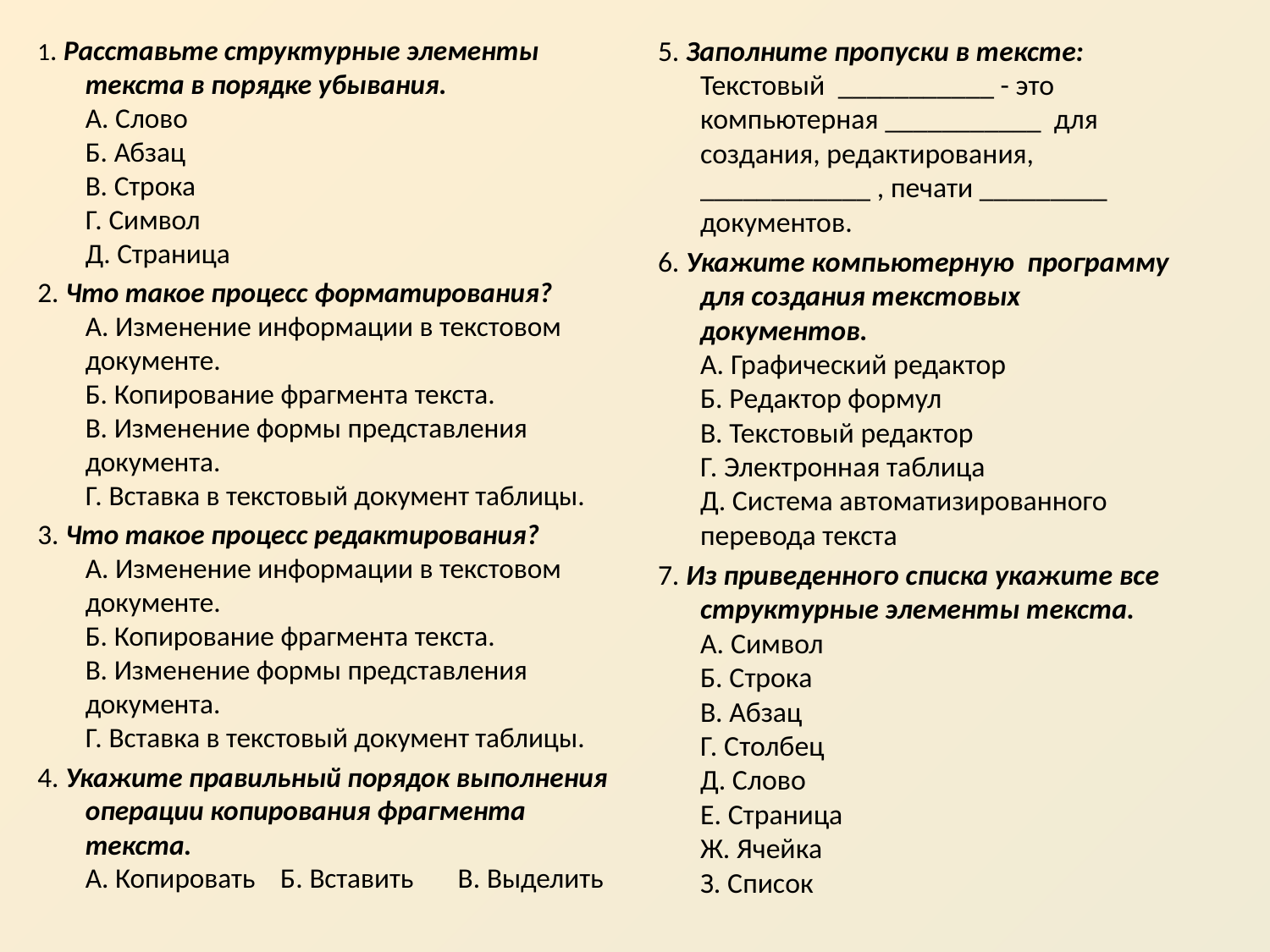

#
1. Расставьте структурные элементы текста в порядке убывания.
А. Слово
Б. Абзац
В. Строка
Г. Символ
Д. Страница
2. Что такое процесс форматирования?
А. Изменение информации в текстовом документе.
Б. Копирование фрагмента текста.
В. Изменение формы представления документа.
Г. Вставка в текстовый документ таблицы.
3. Что такое процесс редактирования?
А. Изменение информации в текстовом документе.
Б. Копирование фрагмента текста.
В. Изменение формы представления документа.
Г. Вставка в текстовый документ таблицы.
4. Укажите правильный порядок выполнения операции копирования фрагмента текста.
А. Копировать    Б. Вставить       В. Выделить

5. Заполните пропуски в тексте:
Текстовый  ___________ - это компьютерная ___________  для создания, редактирования, ____________ , печати _________ документов.
6. Укажите компьютерную  программу для создания текстовых документов.
А. Графический редактор
Б. Редактор формул
В. Текстовый редактор
Г. Электронная таблица
Д. Система автоматизированного перевода текста
7. Из приведенного списка укажите все структурные элементы текста.
А. Символ
Б. Строка
В. Абзац
Г. Столбец
Д. Слово
Е. Страница
Ж. Ячейка
З. Список